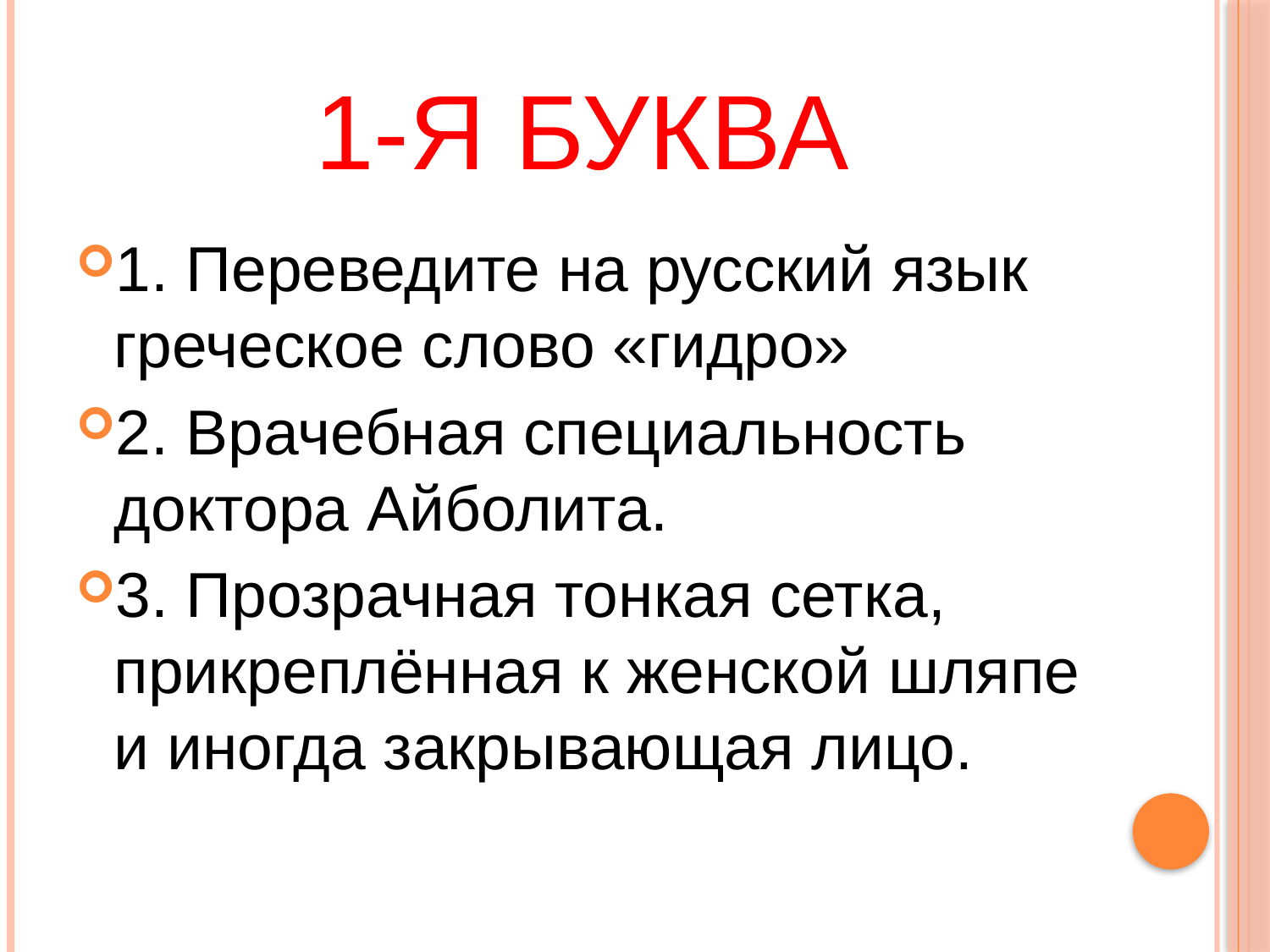

# 1-я буква
1. Переведите на русский язык греческое слово «гидро»
2. Врачебная специальность доктора Айболита.
3. Прозрачная тонкая сетка, прикреплённая к женской шляпе и иногда закрывающая лицо.